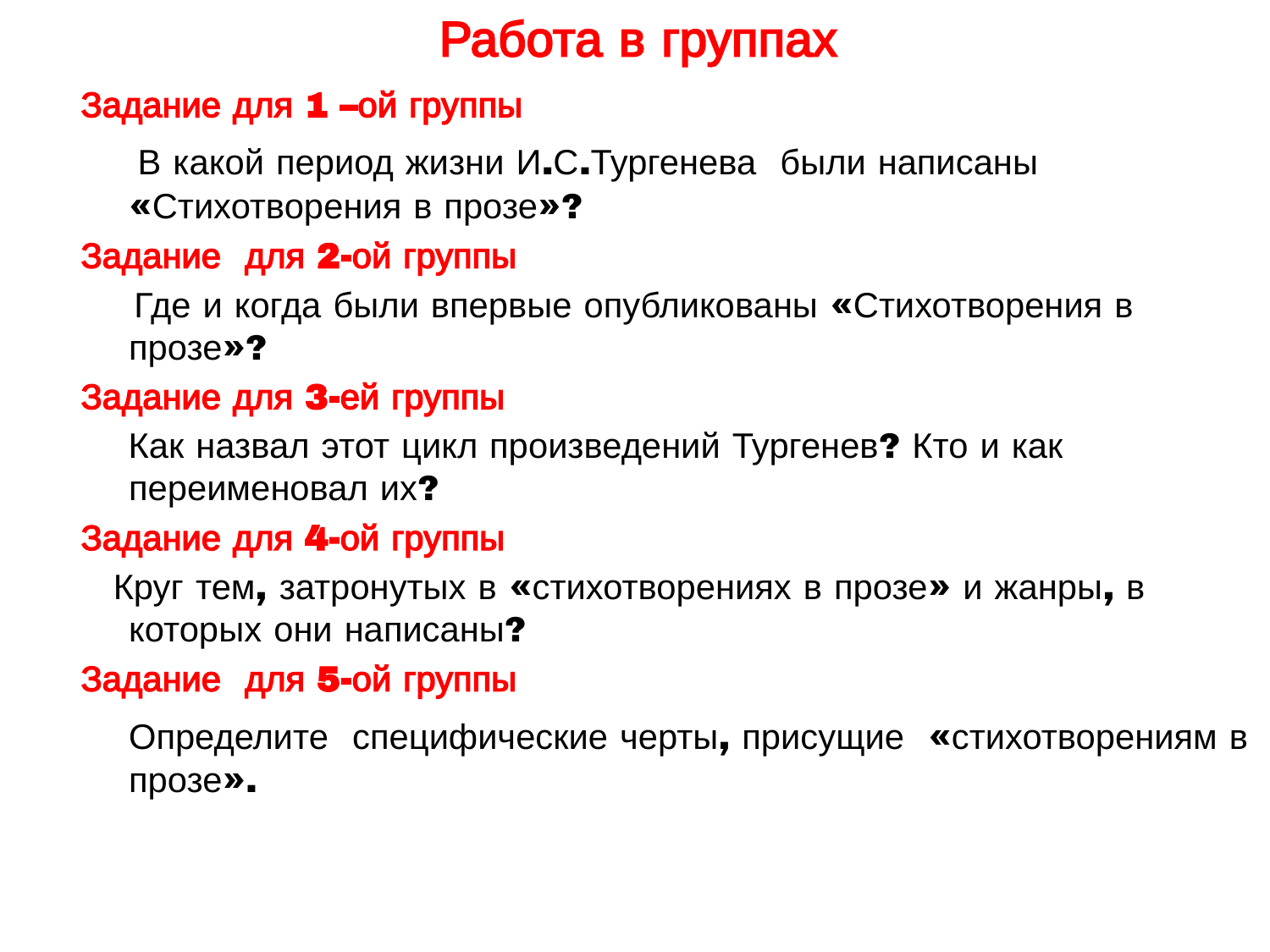

Работа в группах
Задание для 1 –ой группы
    В какой период жизни И.С.Тургенева  были написаны «Стихотворения в прозе»?
Задание  для 2-ой группы
     Где и когда были впервые опубликованы «Стихотворения в прозе»?
Задание для 3-ей группы
    Как назвал этот цикл произведений Тургенев? Кто и как переименовал их?
Задание для 4-ой группы
    Круг тем, затронутых в «стихотворениях в прозе» и жанры, в которых они написаны?
Задание  для 5-ой группы
     Определите  специфические черты, присущие  «стихотворениям в прозе».